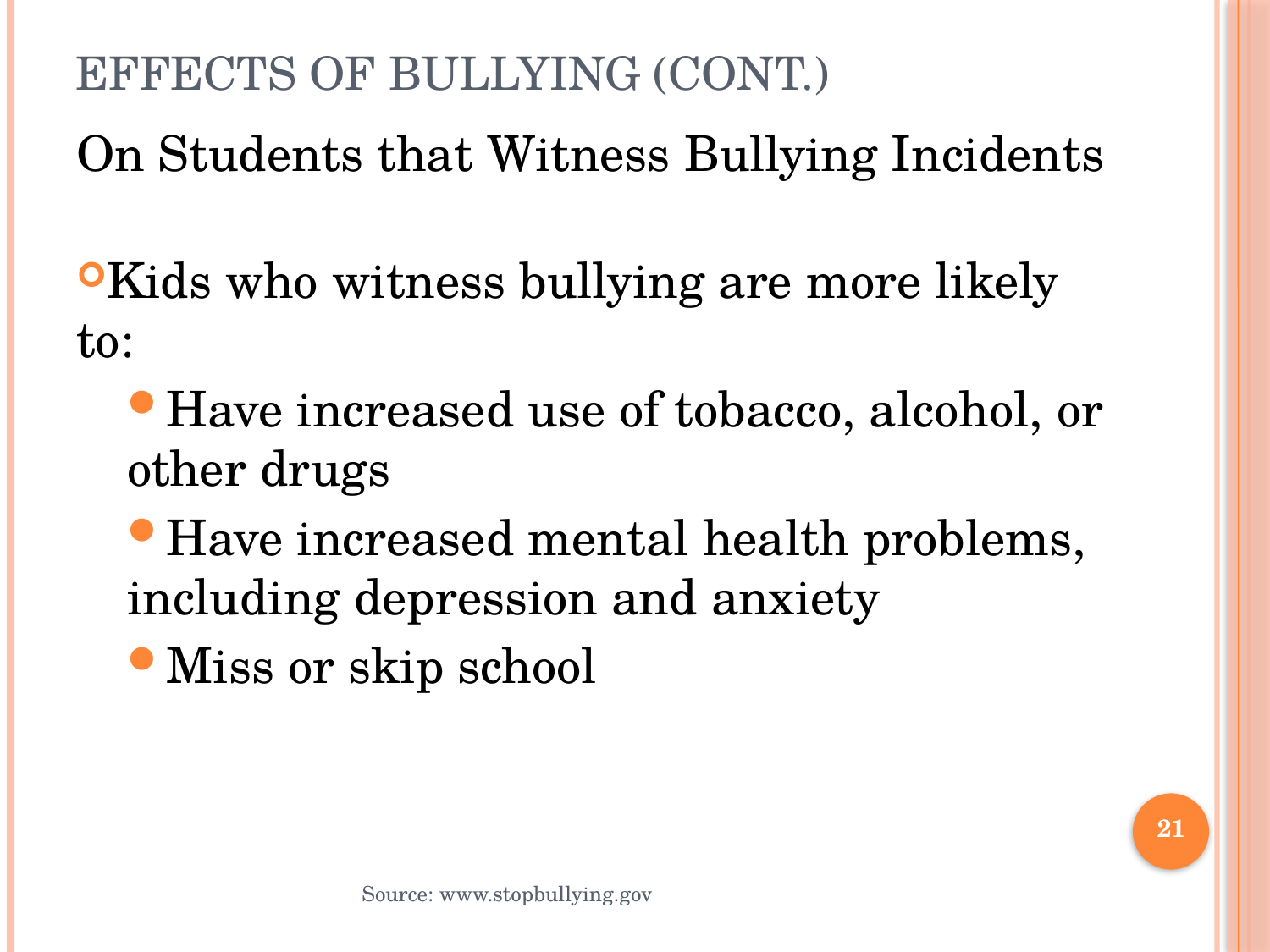

# Effects of Bullying (Cont.)
On Students that Witness Bullying Incidents

Kids who witness bullying are more likely to:
Have increased use of tobacco, alcohol, or other drugs
Have increased mental health problems, including depression and anxiety
Miss or skip school

21
Source: www.stopbullying.gov